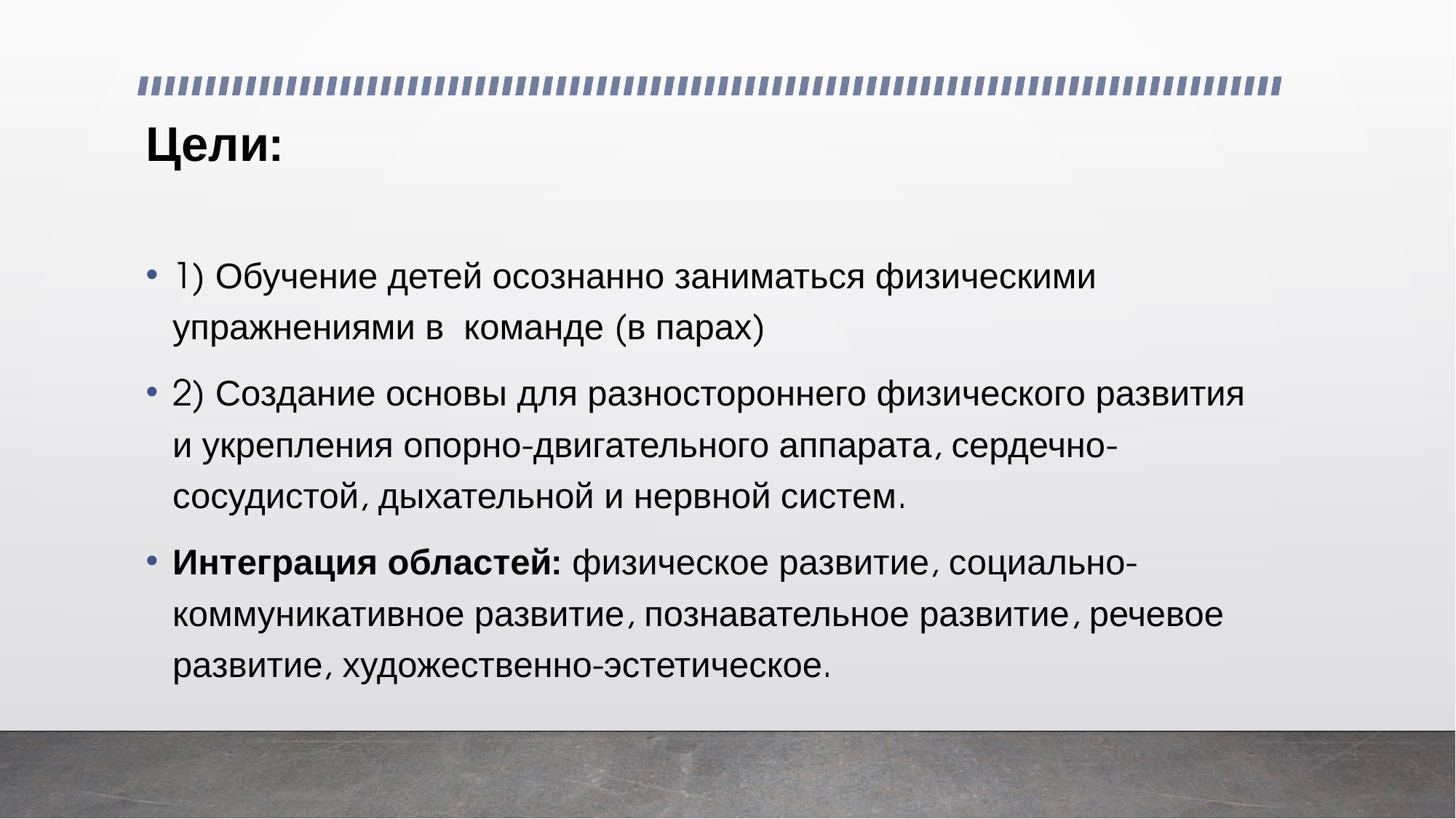

# Цели:
1) Обучение детей осознанно заниматься физическими упражнениями в  команде (в парах)
2) Создание основы для разностороннего физического развития и укрепления опорно-двигательного аппарата, сердечно-сосудистой, дыхательной и нервной систем.
Интеграция областей: физическое развитие, социально-коммуникативное развитие, познавательное развитие, речевое развитие, художественно-эстетическое.